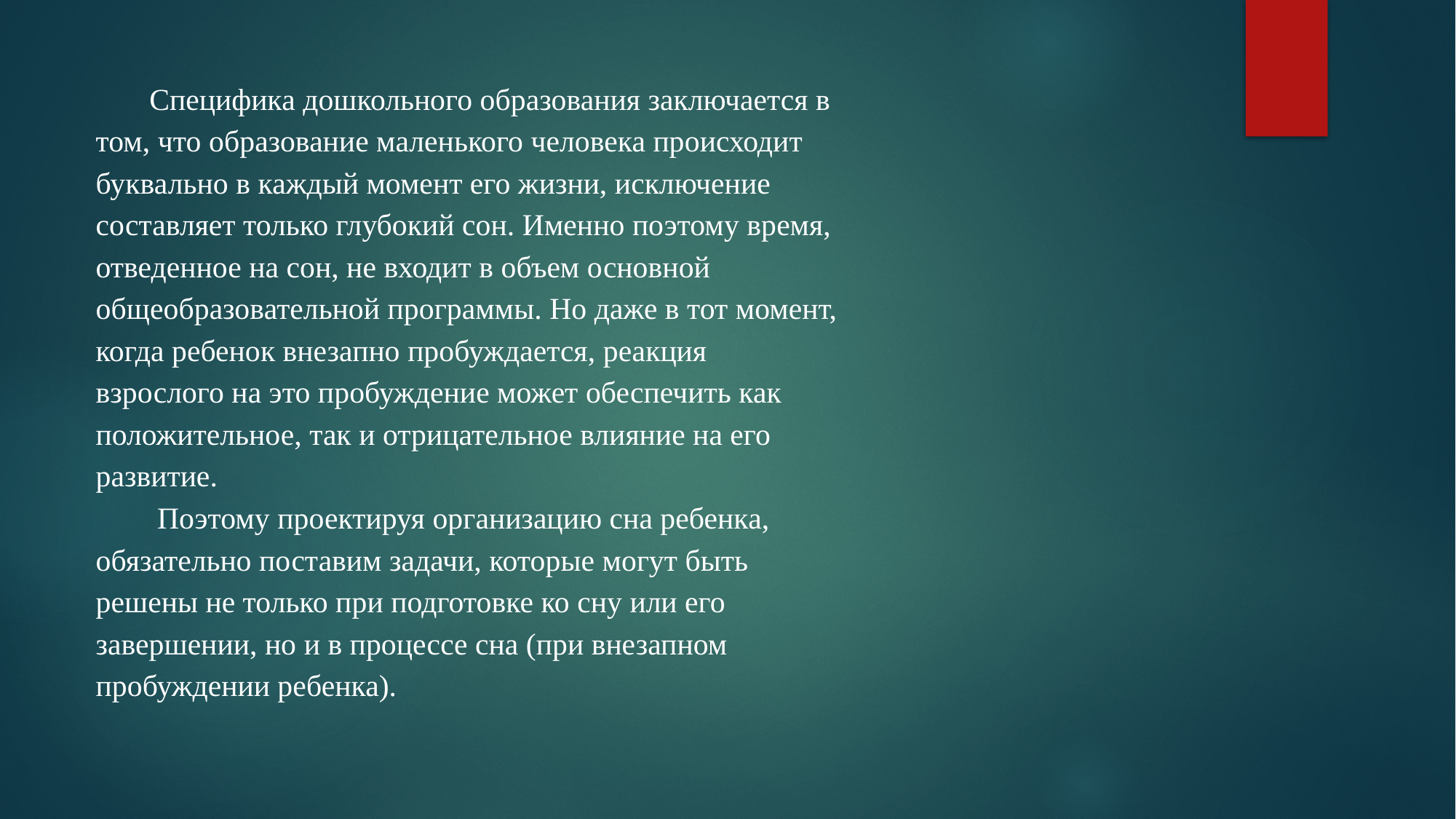

Специфика дошкольного образования заключается в том, что образование маленького человека происходит буквально в каждый момент его жизни, исключение составляет только глубокий сон. Именно поэтому время, отведенное на сон, не входит в объем основной общеобразовательной программы. Но даже в тот момент, когда ребенок внезапно пробуждается, реакция взрослого на это пробуждение может обеспечить как положительное, так и отрицательное влияние на его развитие.
 Поэтому проектируя организацию сна ребенка, обязательно поставим задачи, которые могут быть решены не только при подготовке ко сну или его завершении, но и в процессе сна (при внезапном пробуждении ребенка).